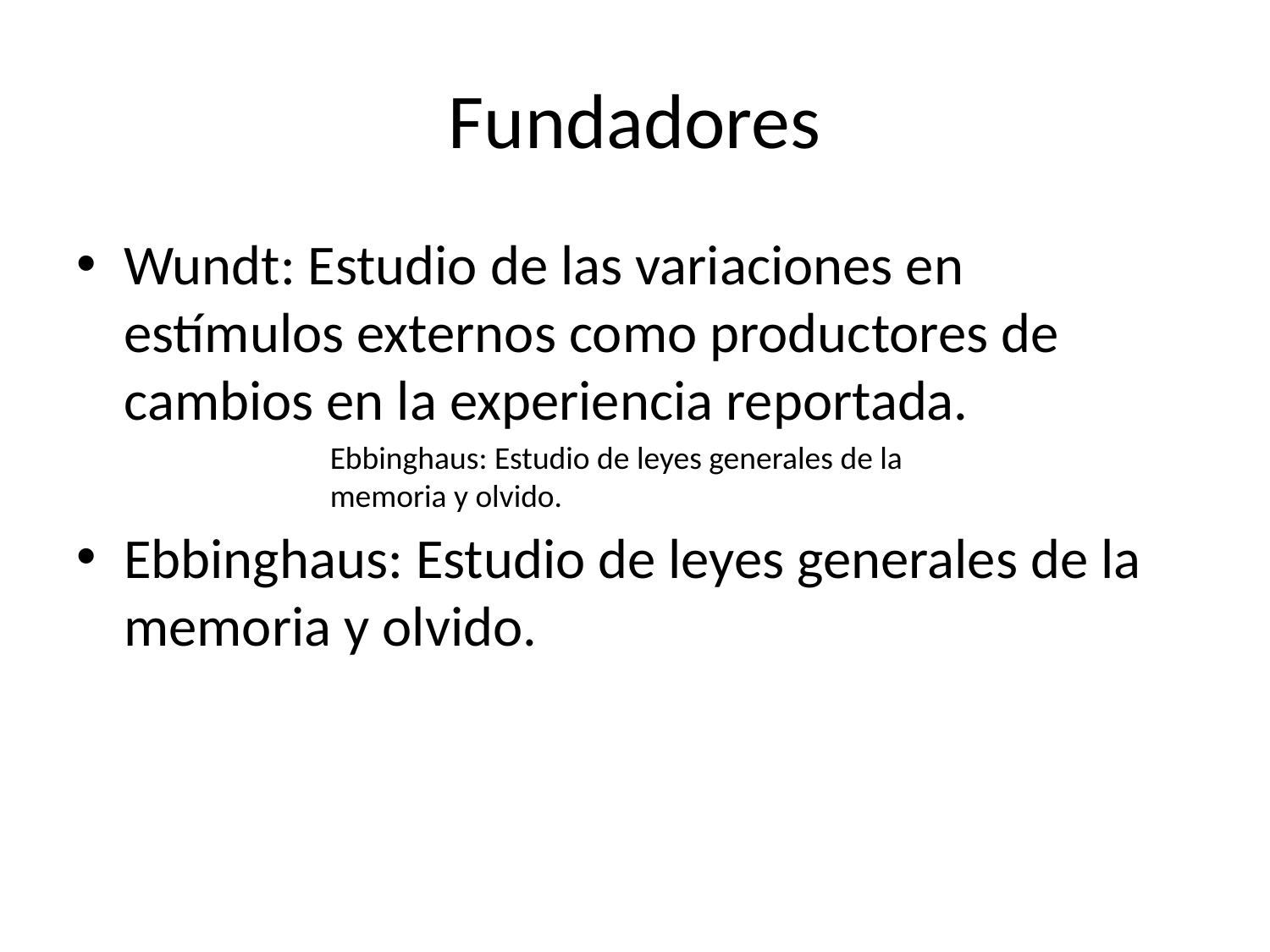

# Fundadores
Wundt: Estudio de las variaciones en estímulos externos como productores de cambios en la experiencia reportada.

Ebbinghaus: Estudio de leyes generales de la memoria y olvido.

Ebbinghaus: Estudio de leyes generales de la memoria y olvido.